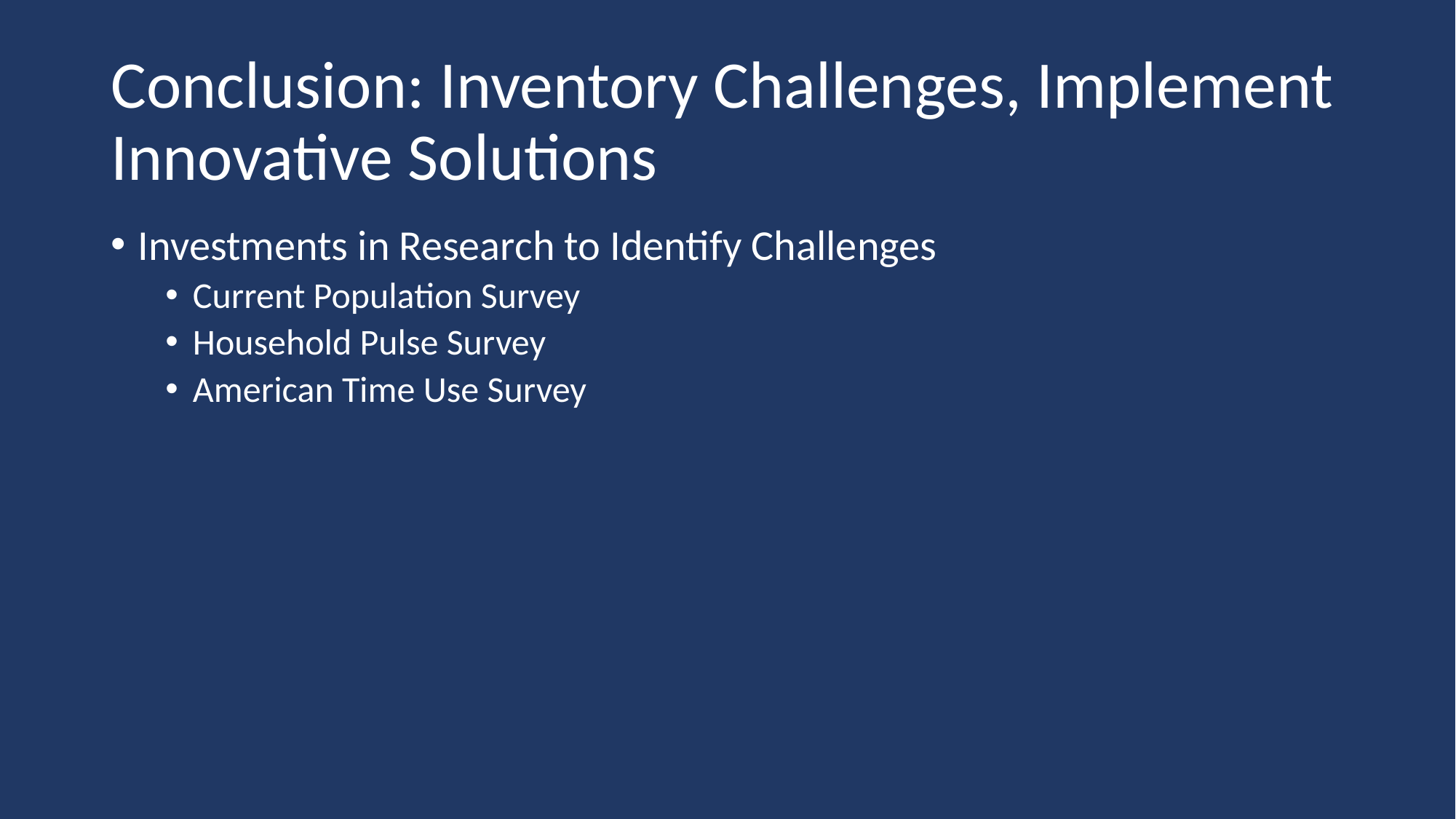

# Conclusion: Inventory Challenges, Implement Innovative Solutions
Investments in Research to Identify Challenges
Current Population Survey
Household Pulse Survey
American Time Use Survey